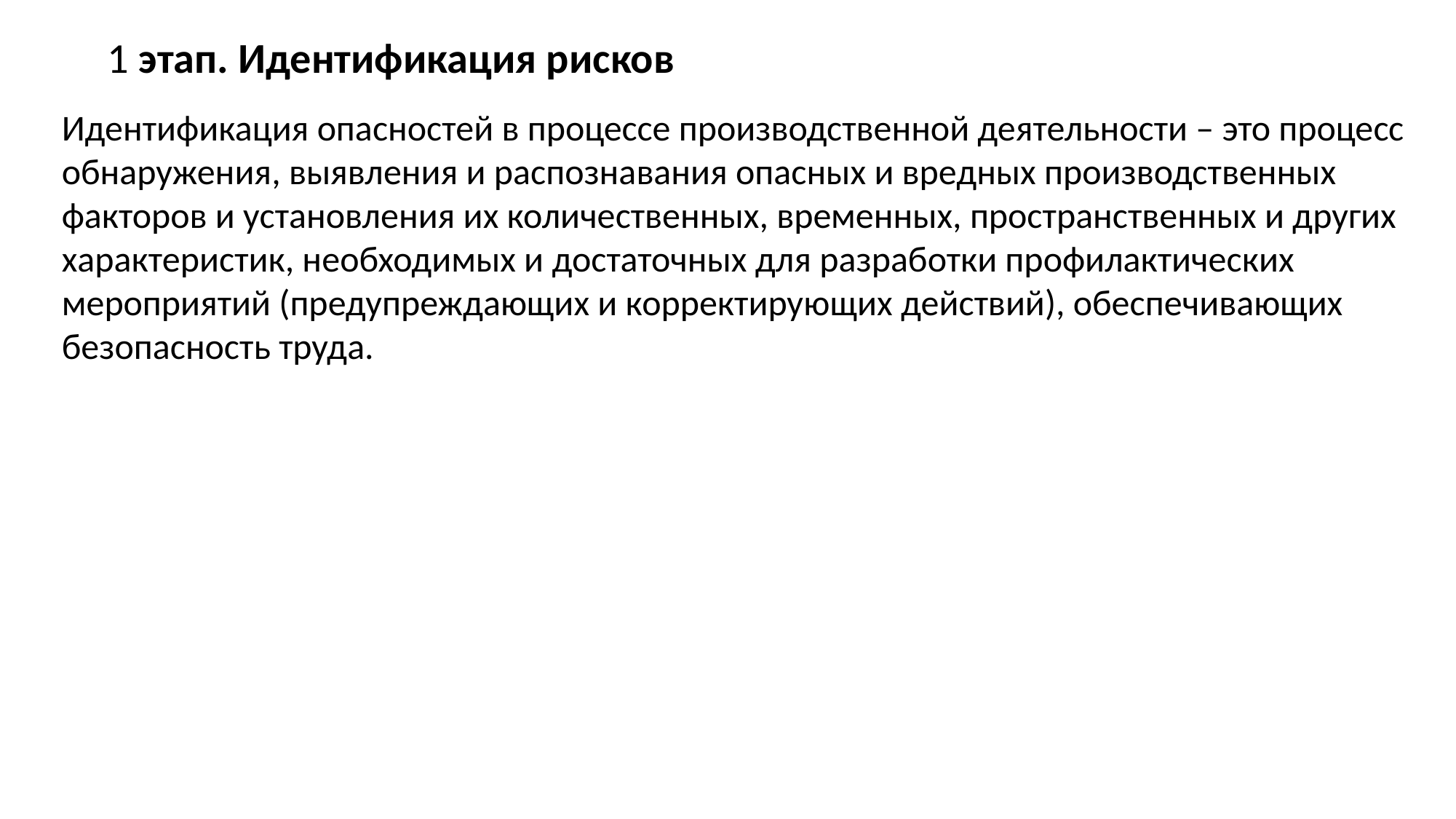

1 этап. Идентификация рисков
Идентификация опасностей в процессе производственной деятельности – это процесс обнаружения, выявления и распознавания опасных и вредных производственных факторов и установления их количественных, временных, пространственных и других характеристик, необходимых и достаточных для разработки профилактических мероприятий (предупреждающих и корректирую­щих действий), обеспечивающих безопасность труда.